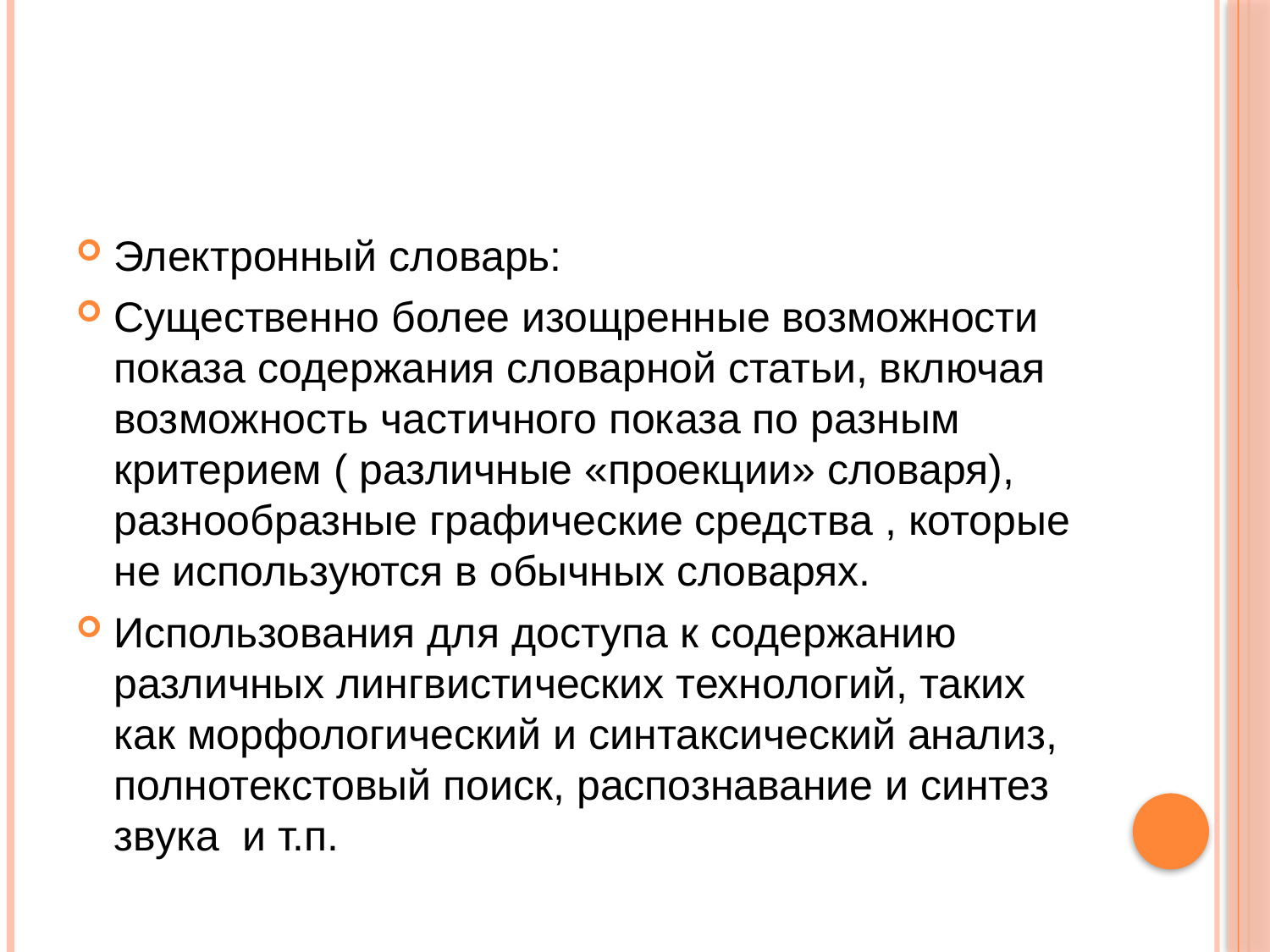

#
Электронный словарь:
Существенно более изощренные возможности показа содержания словарной статьи, включая возможность частичного показа по разным критерием ( различные «проекции» словаря), разнообразные графические средства , которые не используются в обычных словарях.
Использования для доступа к содержанию различных лингвистических технологий, таких как морфологический и синтаксический анализ, полнотекстовый поиск, распознавание и синтез звука  и т.п.